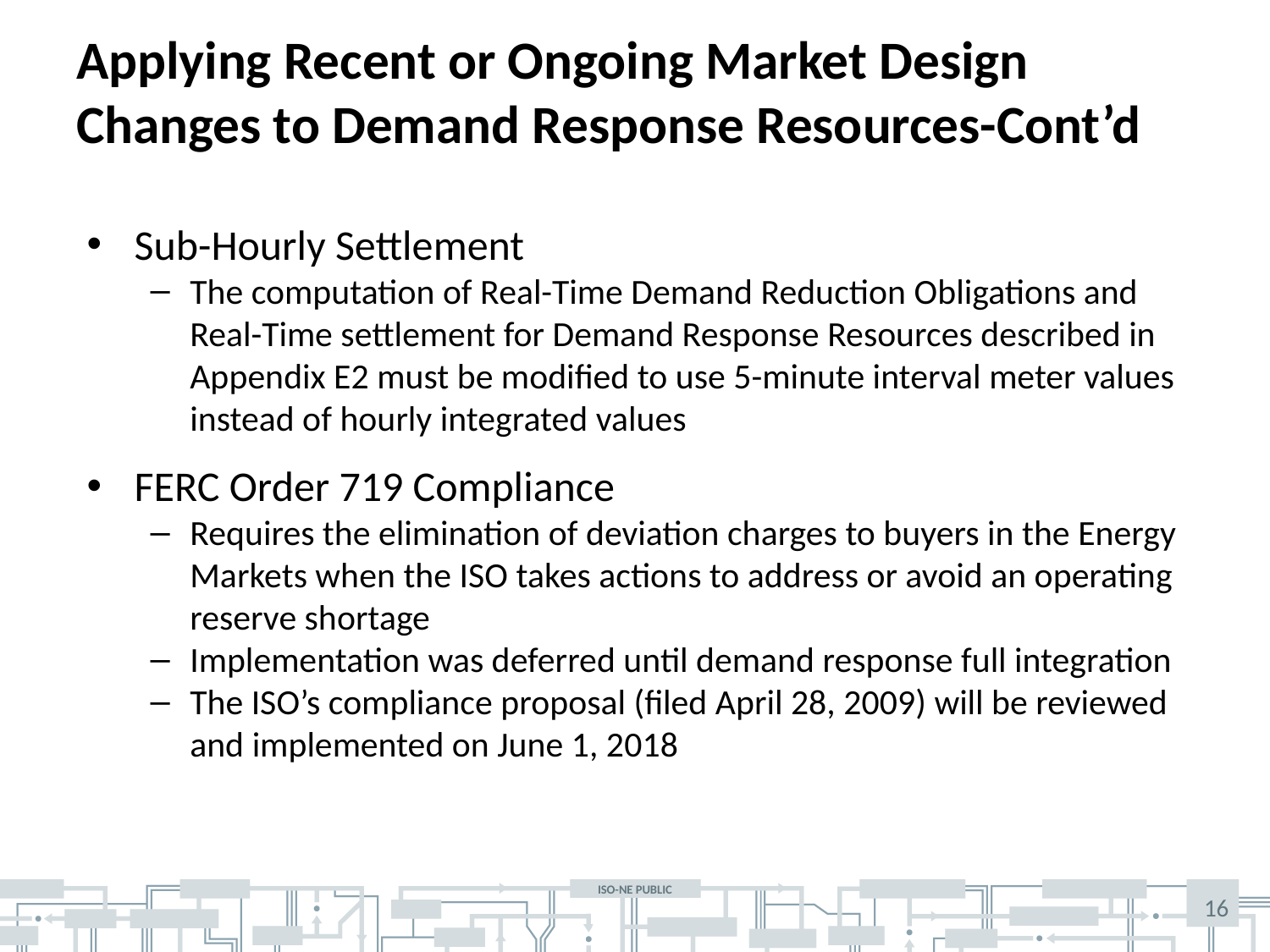

# Applying Recent or Ongoing Market Design Changes to Demand Response Resources-Cont’d
Sub-Hourly Settlement
The computation of Real-Time Demand Reduction Obligations and Real-Time settlement for Demand Response Resources described in Appendix E2 must be modified to use 5-minute interval meter values instead of hourly integrated values
FERC Order 719 Compliance
Requires the elimination of deviation charges to buyers in the Energy Markets when the ISO takes actions to address or avoid an operating reserve shortage
Implementation was deferred until demand response full integration
The ISO’s compliance proposal (filed April 28, 2009) will be reviewed and implemented on June 1, 2018
16